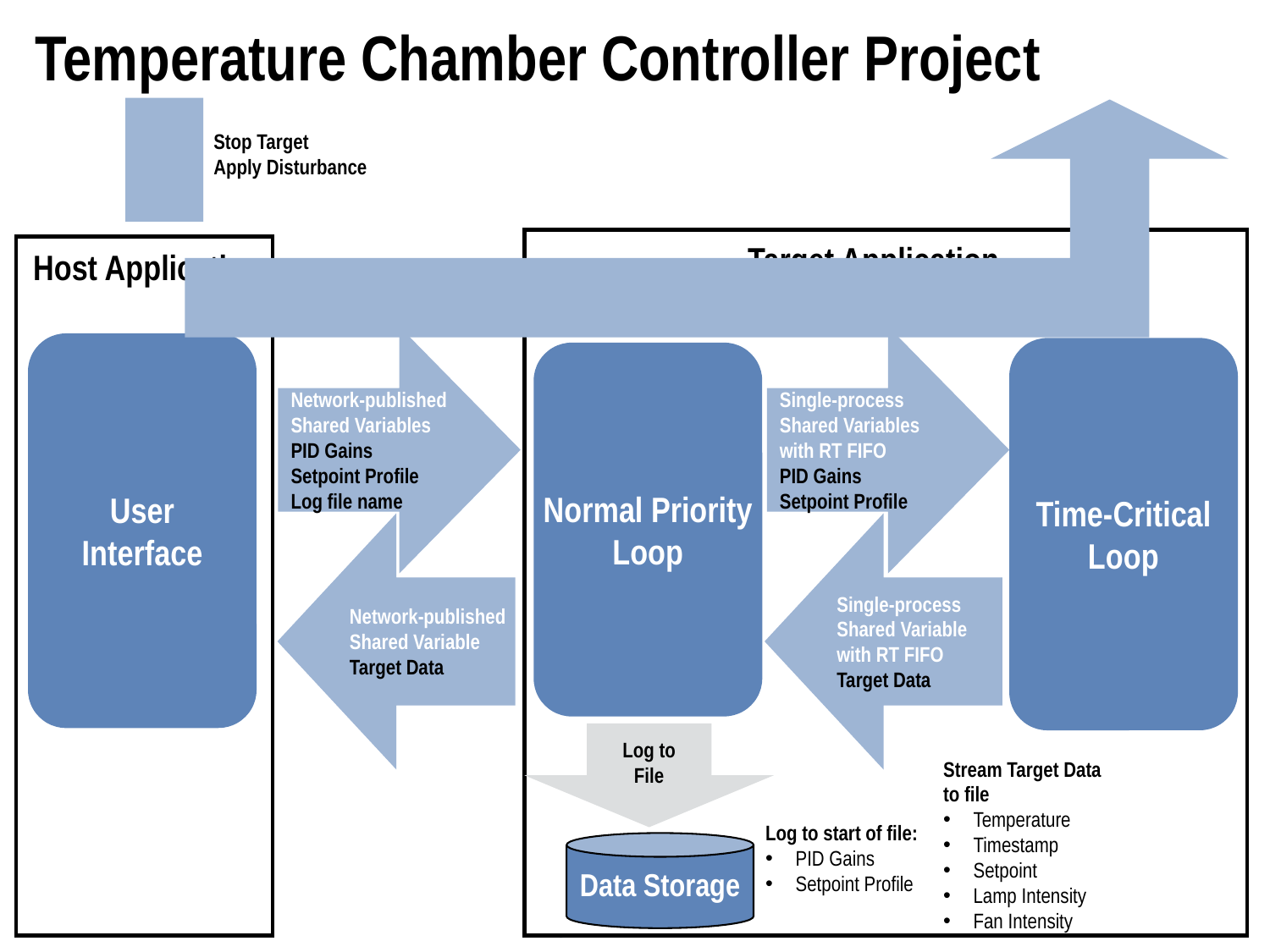

Temperature Chamber Controller Project
Network-published Shared Variables with RT FIFO
Stop Target
Apply Disturbance

Target Application

Host Application
Network Communication

Inter-thread Communication
Network-published
Shared Variables
PID Gains
Setpoint Profile
Log file name
Single-process
Shared Variables
with RT FIFO
PID Gains
Setpoint Profile
User
Interface
Time-Critical
Loop
Normal Priority
Loop
Network-published
Shared Variable
Target Data
Single-process
Shared Variable
with RT FIFO
Target Data
Log to
File
Stream Target Data to file
Temperature
Timestamp
Setpoint
Lamp Intensity
Fan Intensity

Log to start of file:
PID Gains
Setpoint Profile

Data Storage